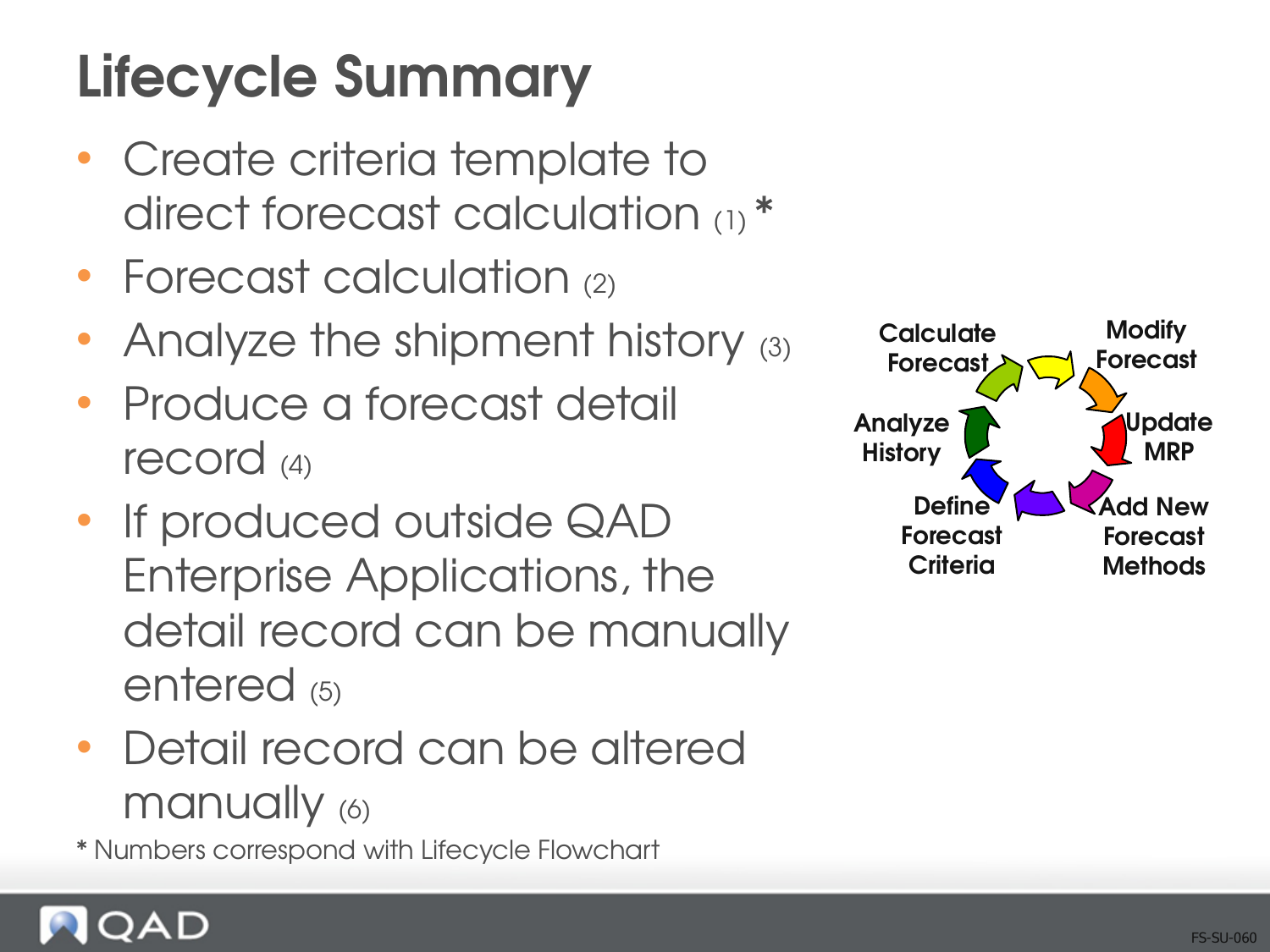

# Lifecycle Summary
Create criteria template to direct forecast calculation (1) *
Forecast calculation (2)
Analyze the shipment history (3)
Produce a forecast detail record (4)
If produced outside QAD Enterprise Applications, the detail record can be manually entered (5)
Detail record can be altered manually (6)
* Numbers correspond with Lifecycle Flowchart
Modify
Forecast
Calculate
Forecast

Update
MRP
Analyze
History
Define
Forecast
Criteria
Add New
Forecast
Methods
FS-SU-060